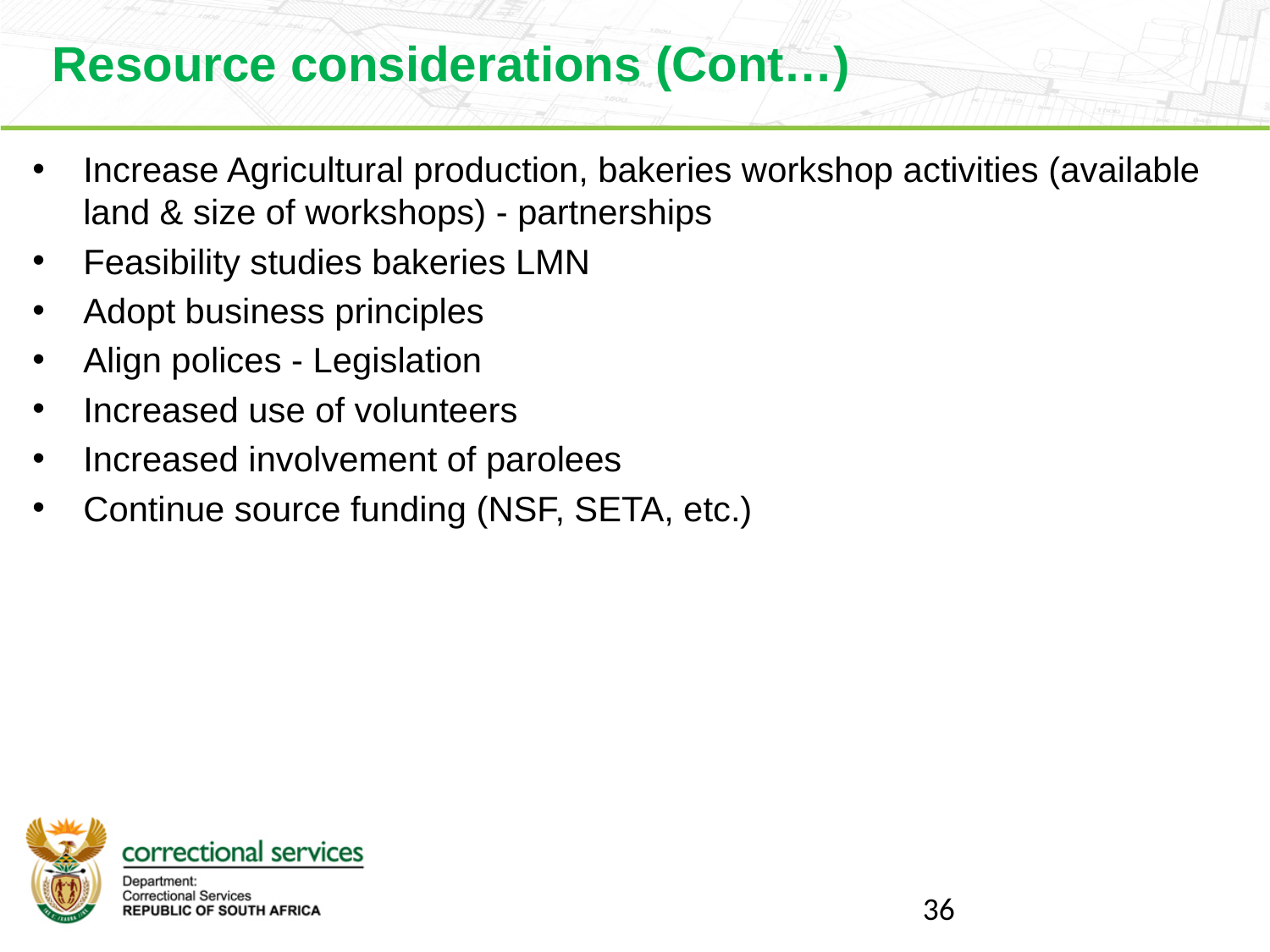

Resource considerations (Cont…)
Increase Agricultural production, bakeries workshop activities (available land & size of workshops) - partnerships
Feasibility studies bakeries LMN
Adopt business principles
Align polices - Legislation
Increased use of volunteers
Increased involvement of parolees
Continue source funding (NSF, SETA, etc.)
36